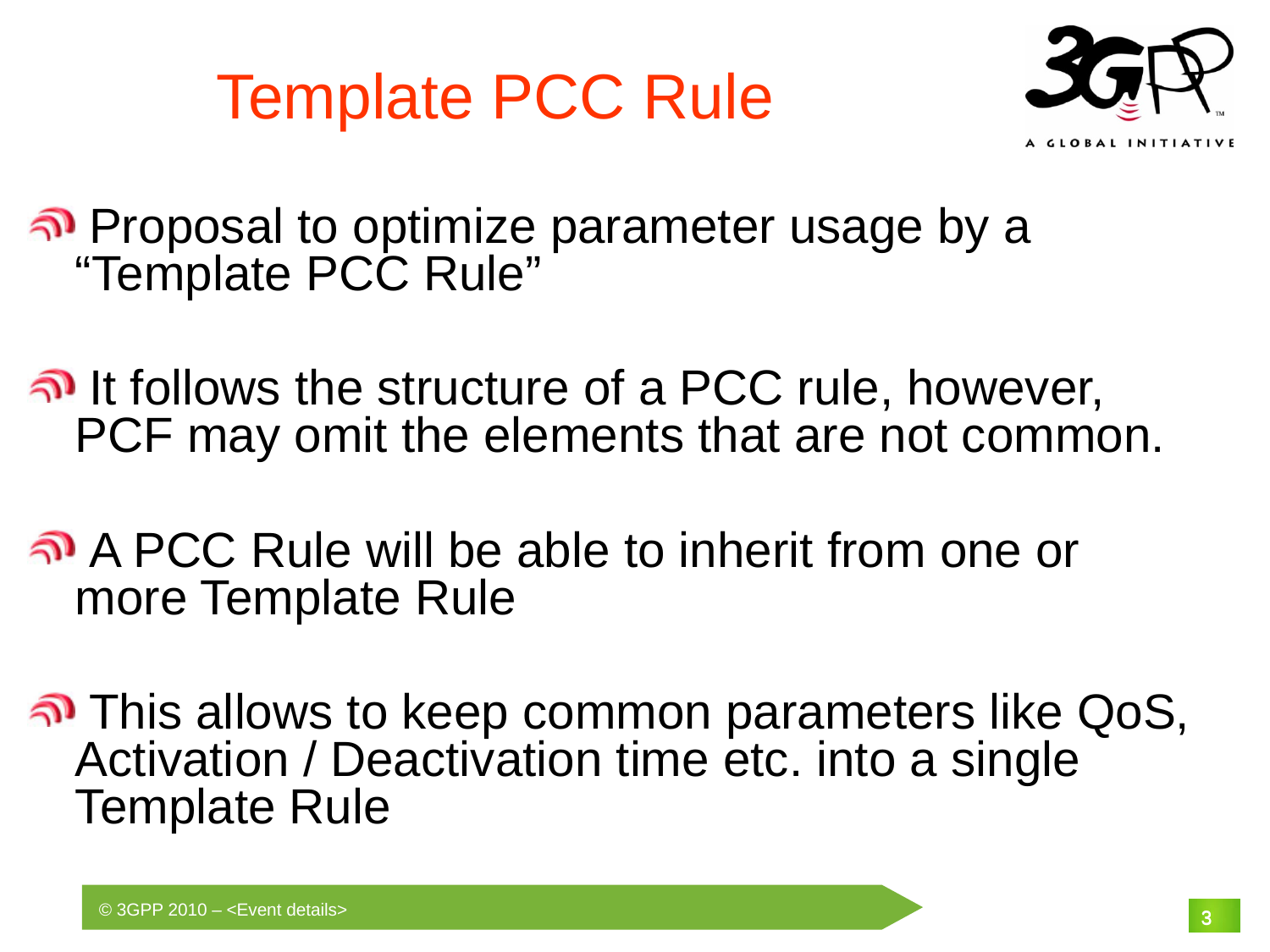

# Template PCC Rule

 Proposal to optimize parameter usage by a “Template PCC Rule”

 It follows the structure of a PCC rule, however, PCF may omit the elements that are not common.

 A PCC Rule will be able to inherit from one or more Template Rule

 This allows to keep common parameters like QoS, Activation / Deactivation time etc. into a single Template Rule

3
3